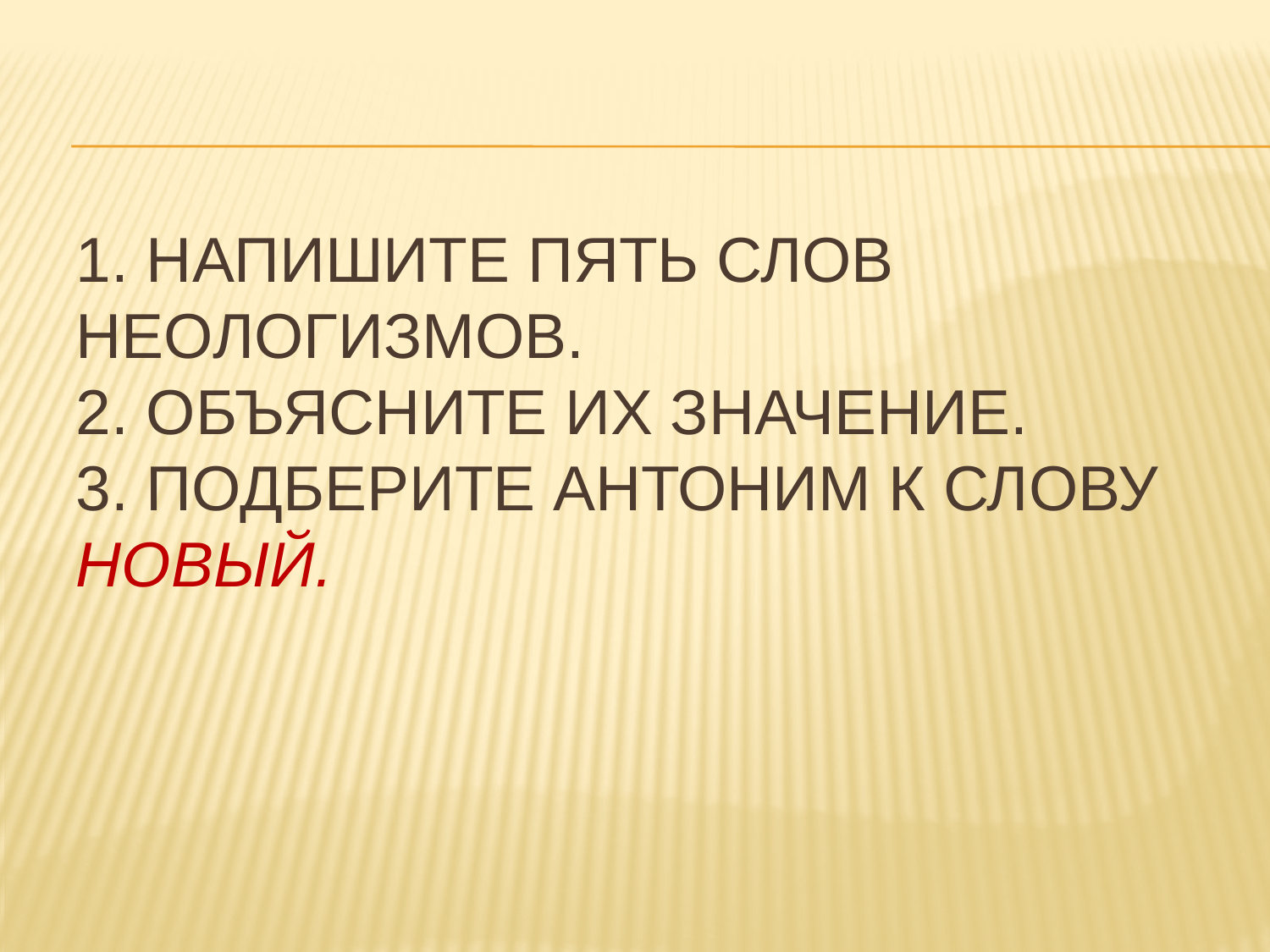

# 1. Напишите пять слов неологизмов. 2. Объясните их значение. 3. Подберите антоним к слову новый.